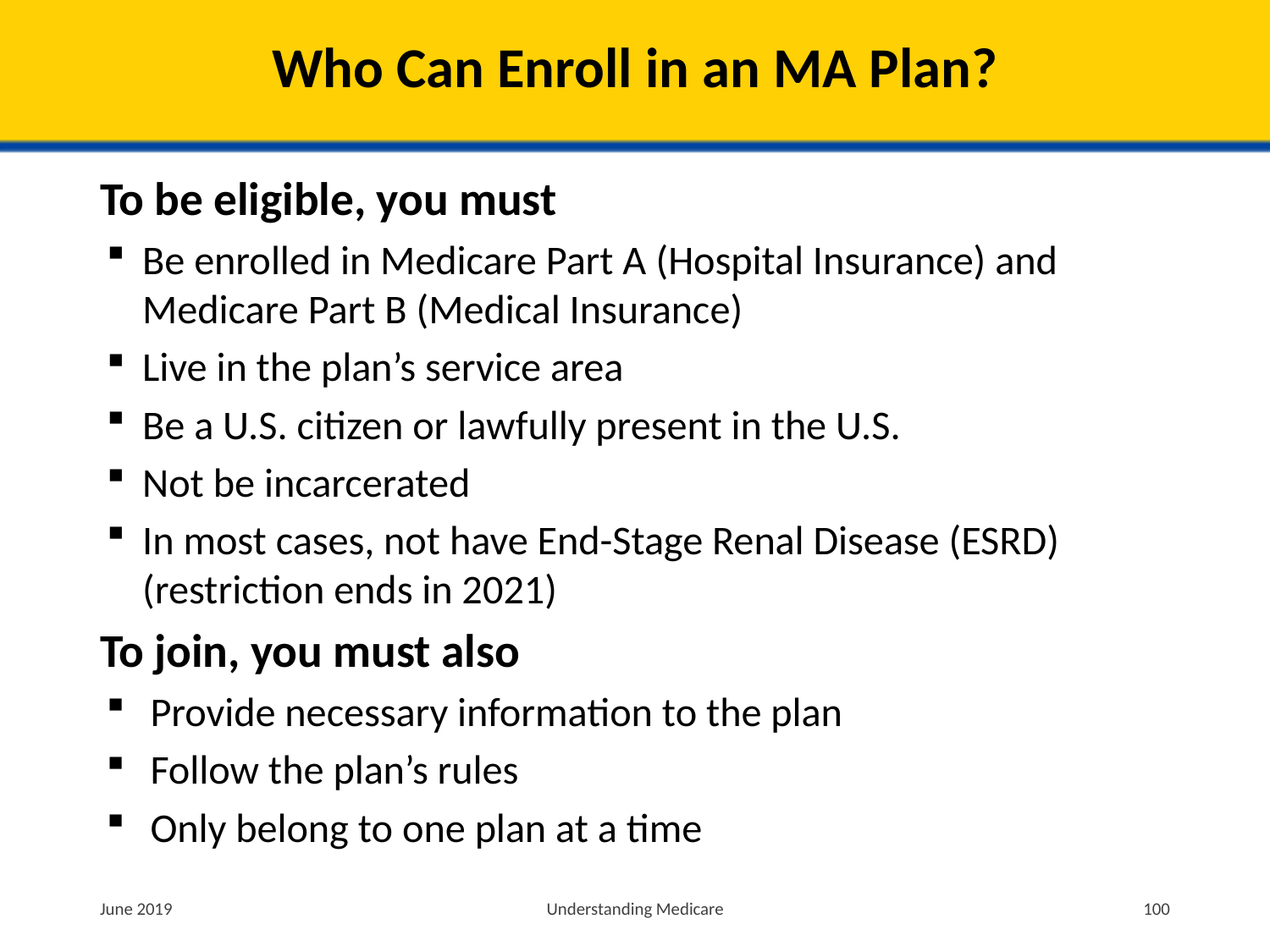

# Who Can Enroll in an MA Plan?
To be eligible, you must
Be enrolled in Medicare Part A (Hospital Insurance) and Medicare Part B (Medical Insurance)
Live in the plan’s service area
Be a U.S. citizen or lawfully present in the U.S.
Not be incarcerated
In most cases, not have End-Stage Renal Disease (ESRD) (restriction ends in 2021)
To join, you must also
Provide necessary information to the plan
Follow the plan’s rules
Only belong to one plan at a time

June 2019
Understanding Medicare
100